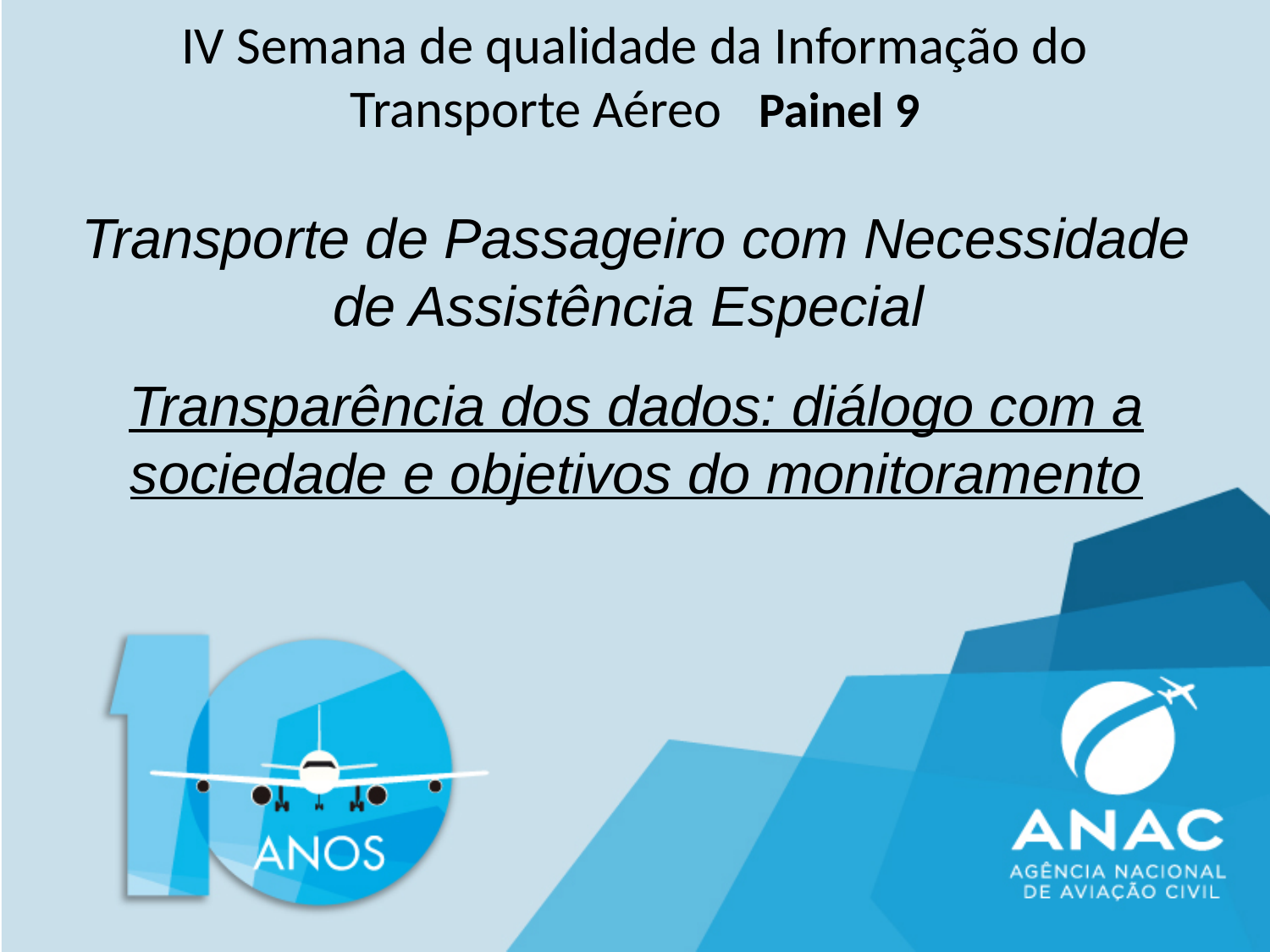

# IV Semana de qualidade da Informação do Transporte Aéreo   Painel 9
Transporte de Passageiro com Necessidade de Assistência Especial

Transparência dos dados: diálogo com a sociedade e objetivos do monitoramento